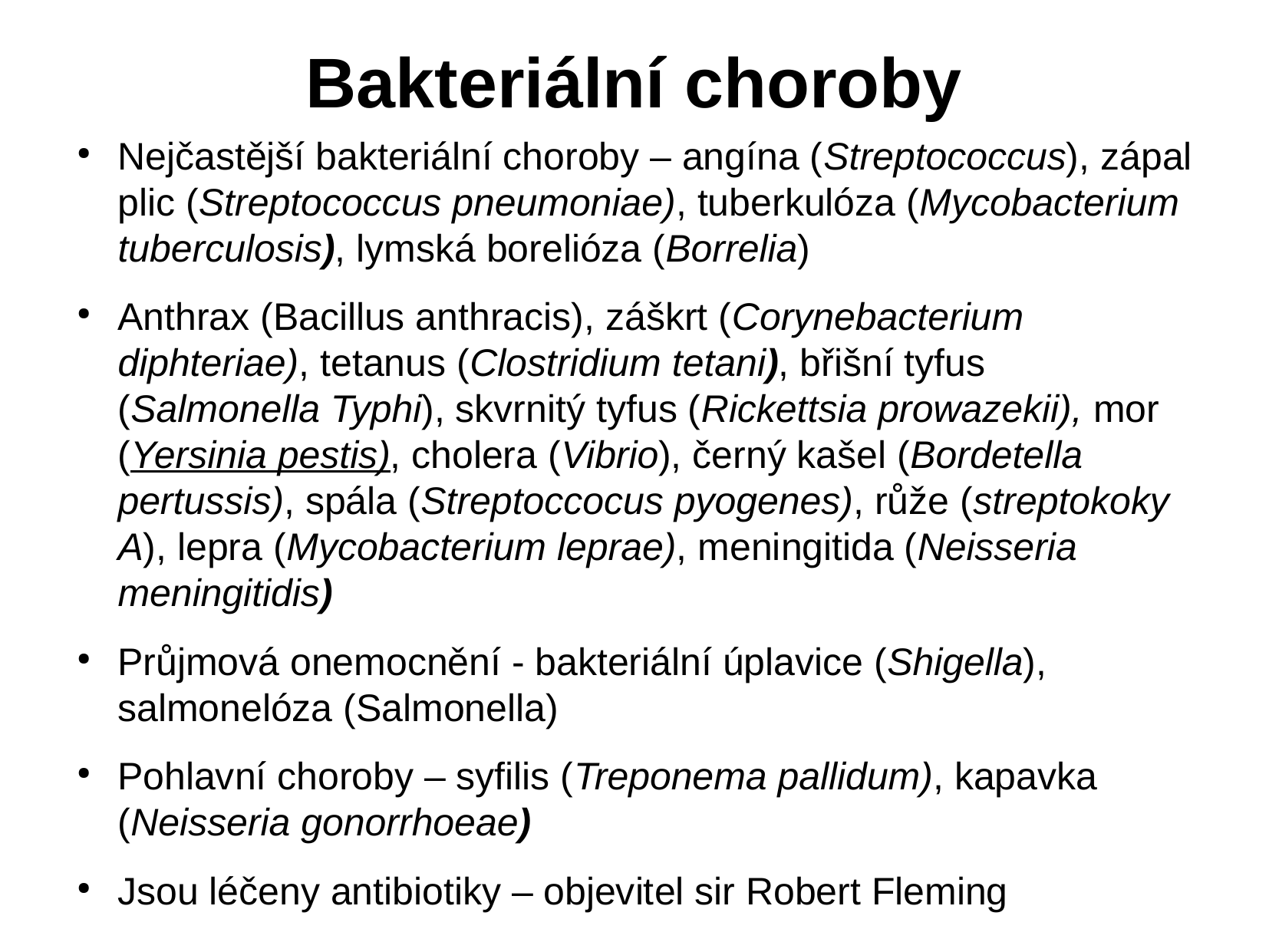

# Bakteriální choroby
Nejčastější bakteriální choroby – angína (Streptococcus), zápal plic (Streptococcus pneumoniae), tuberkulóza (Mycobacterium tuberculosis), lymská borelióza (Borrelia)
Anthrax (Bacillus anthracis), záškrt (Corynebacterium diphteriae), tetanus (Clostridium tetani), břišní tyfus (Salmonella Typhi), skvrnitý tyfus (Rickettsia prowazekii), mor (Yersinia pestis), cholera (Vibrio), černý kašel (Bordetella pertussis), spála (Streptoccocus pyogenes), růže (streptokoky A), lepra (Mycobacterium leprae), meningitida (Neisseria meningitidis)
Průjmová onemocnění - bakteriální úplavice (Shigella), salmonelóza (Salmonella)
Pohlavní choroby – syfilis (Treponema pallidum), kapavka (Neisseria gonorrhoeae)
Jsou léčeny antibiotiky – objevitel sir Robert Fleming